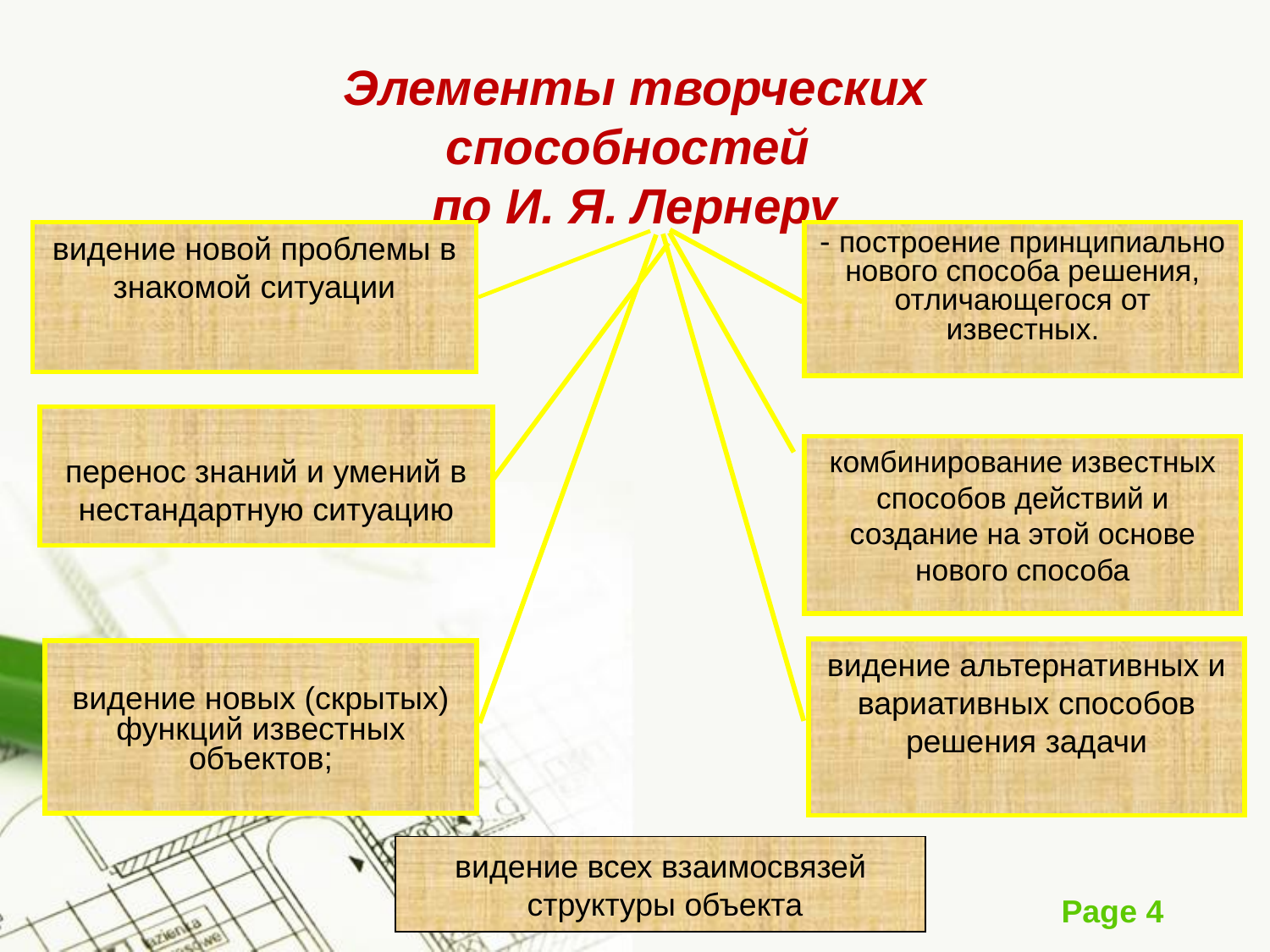

Элементы творческих способностей
по И. Я. Лернеру
видение новой проблемы в знакомой ситуации
- построение принципиально нового способа решения, отличающегося от известных.

перенос знаний и умений в нестандартную ситуацию
перенос знаний и умений в нестандартную ситуацию
комбинирование известных способов действий и создание на этой основе нового способа
видение альтернативных и вариативных способов решения задачи

видение новых (скрытых) функций известных объектов;
видение всех взаимосвязей
 структуры объекта